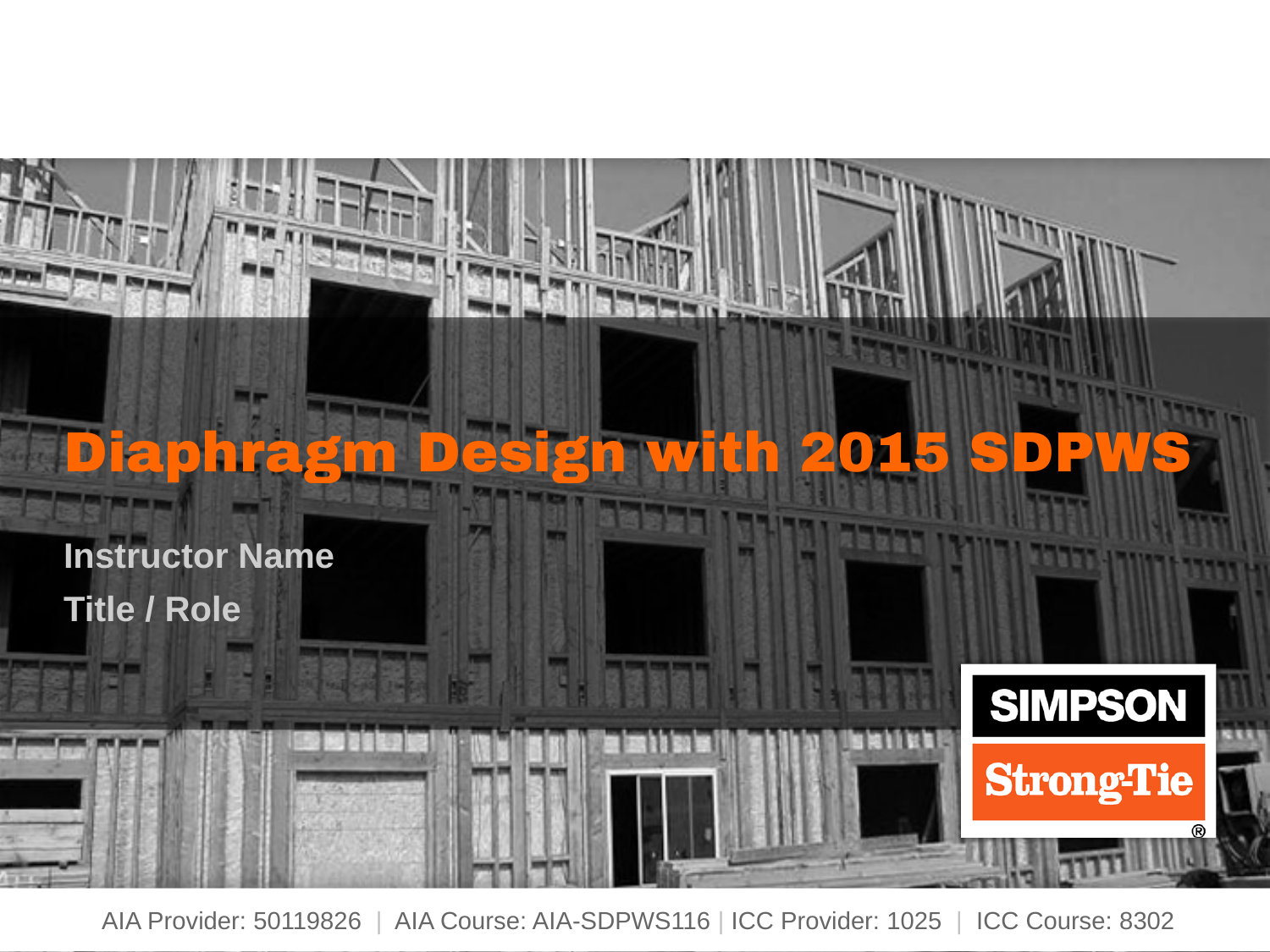

Instructor Name
Title / Role
AIA Provider: 50119826  |  AIA Course: AIA-SDPWS116 | ICC Provider: 1025  |  ICC Course: 8302